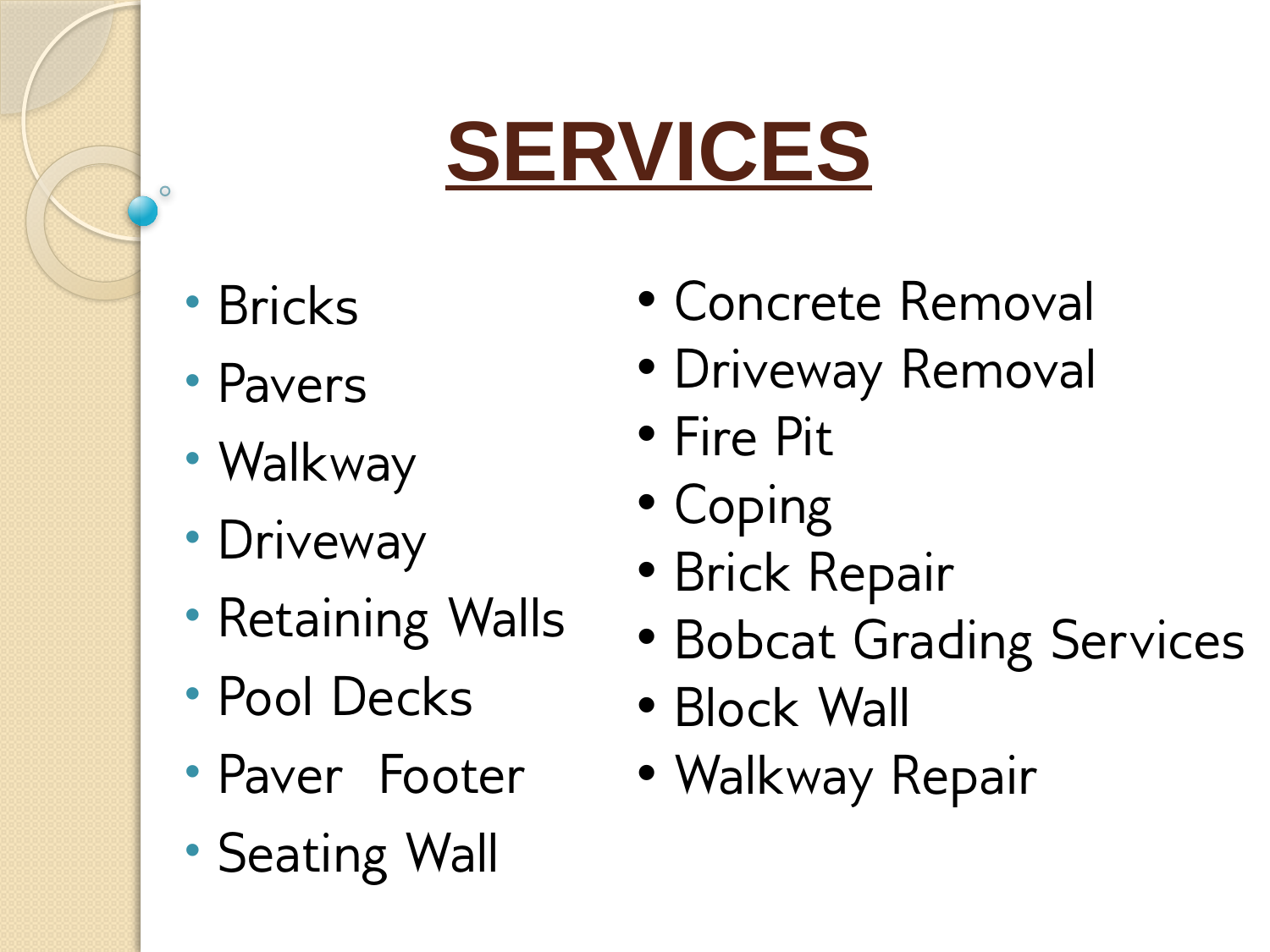

# SERVICES
 Concrete Removal
 Driveway Removal
 Fire Pit
 Coping
 Brick Repair
 Bobcat Grading Services
 Block Wall
 Walkway Repair

 Bricks
 Pavers
 Walkway
 Driveway
 Retaining Walls
 Pool Decks
 Paver  Footer
 Seating Wall